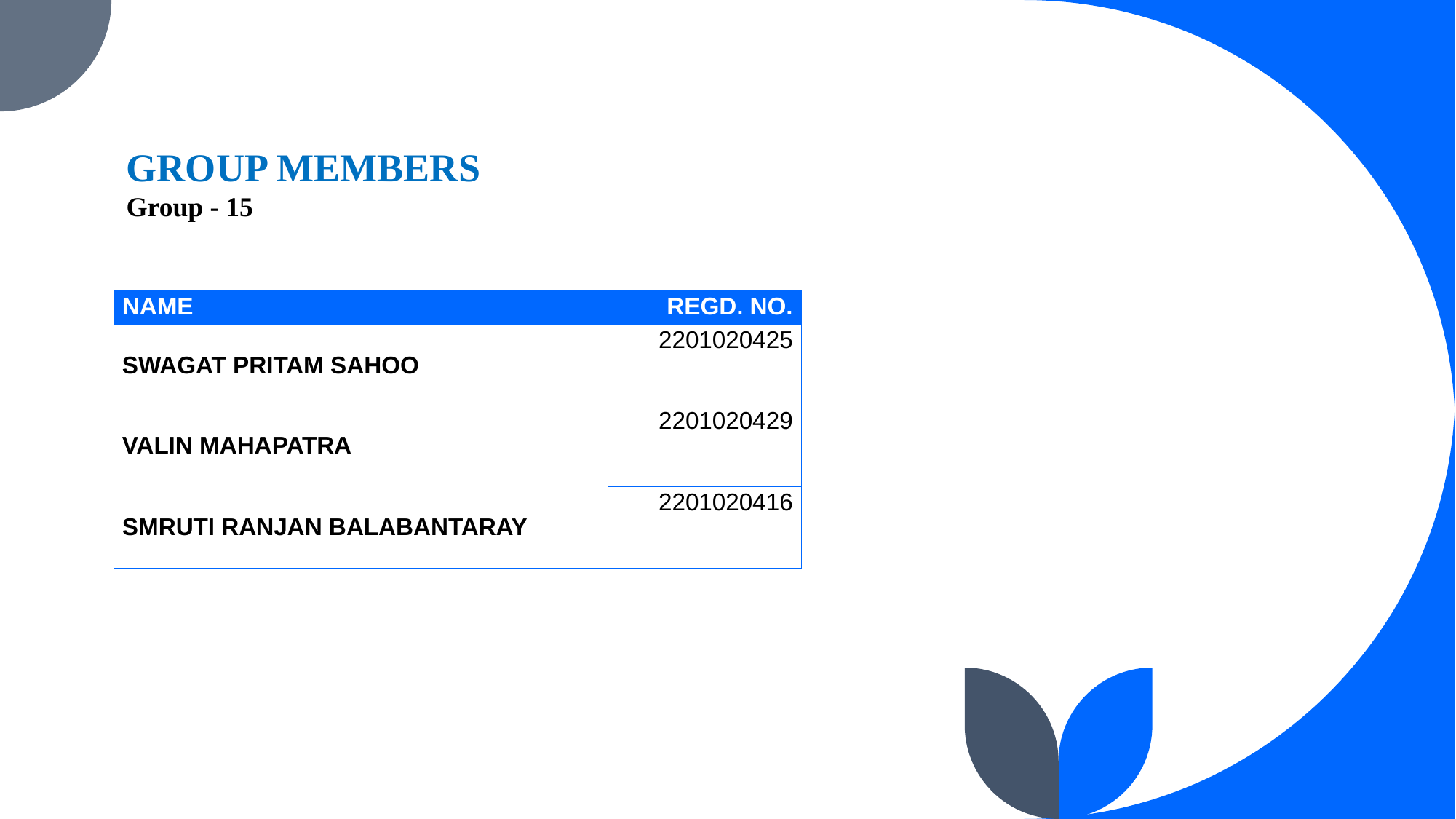

GROUP MEMBERS
Group - 15
| NAME | REGD. NO. |
| --- | --- |
| SWAGAT PRITAM SAHOO | 2201020425 |
| VALIN MAHAPATRA | 2201020429 |
| SMRUTI RANJAN BALABANTARAY | 2201020416 |